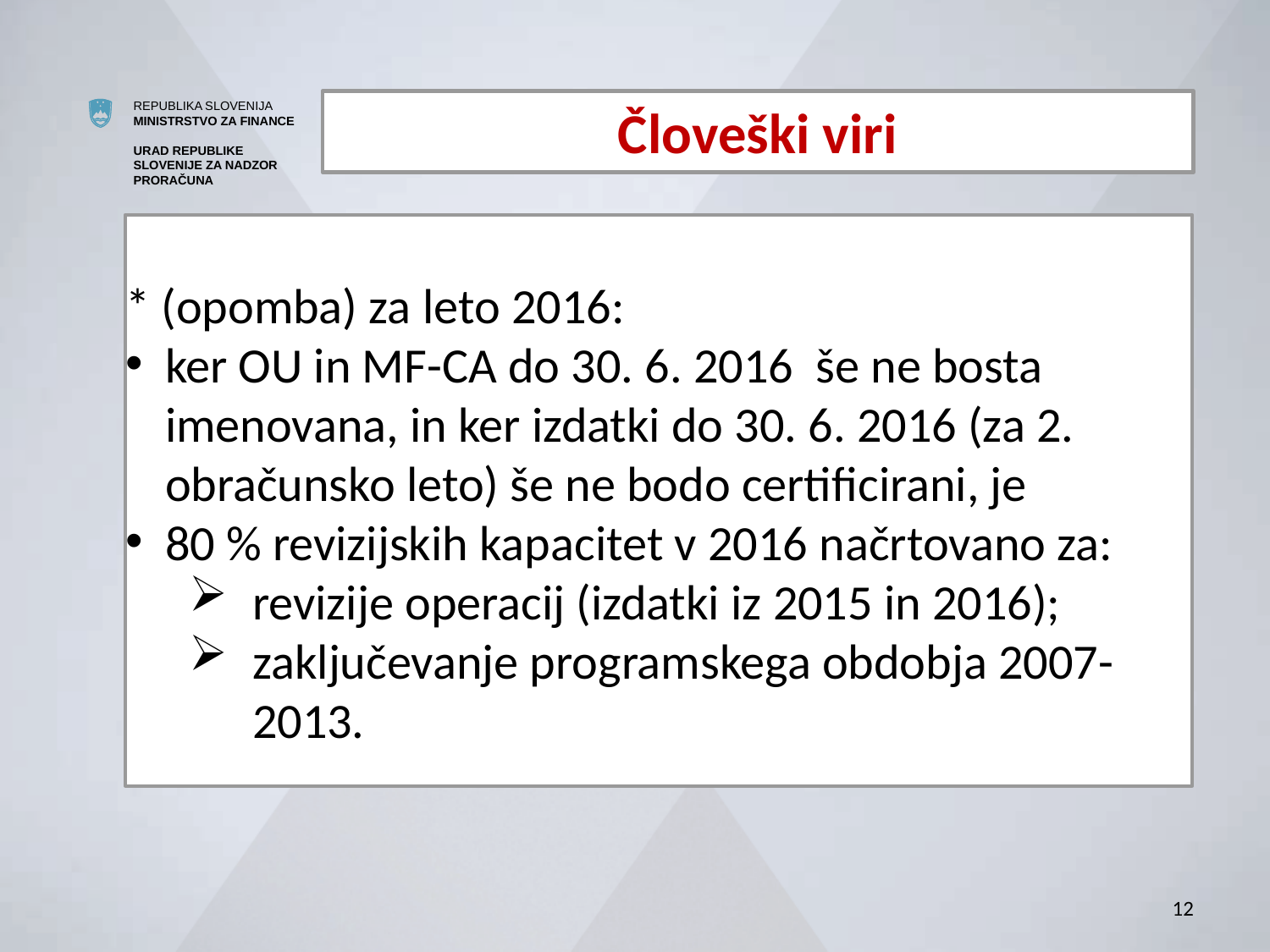

Človeški viri

* (opomba) za leto 2016:
ker OU in MF-CA do 30. 6. 2016  še ne bosta imenovana, in ker izdatki do 30. 6. 2016 (za 2. obračunsko leto) še ne bodo certificirani, je
80 % revizijskih kapacitet v 2016 načrtovano za:
revizije operacij (izdatki iz 2015 in 2016);
zaključevanje programskega obdobja 2007-2013.

12